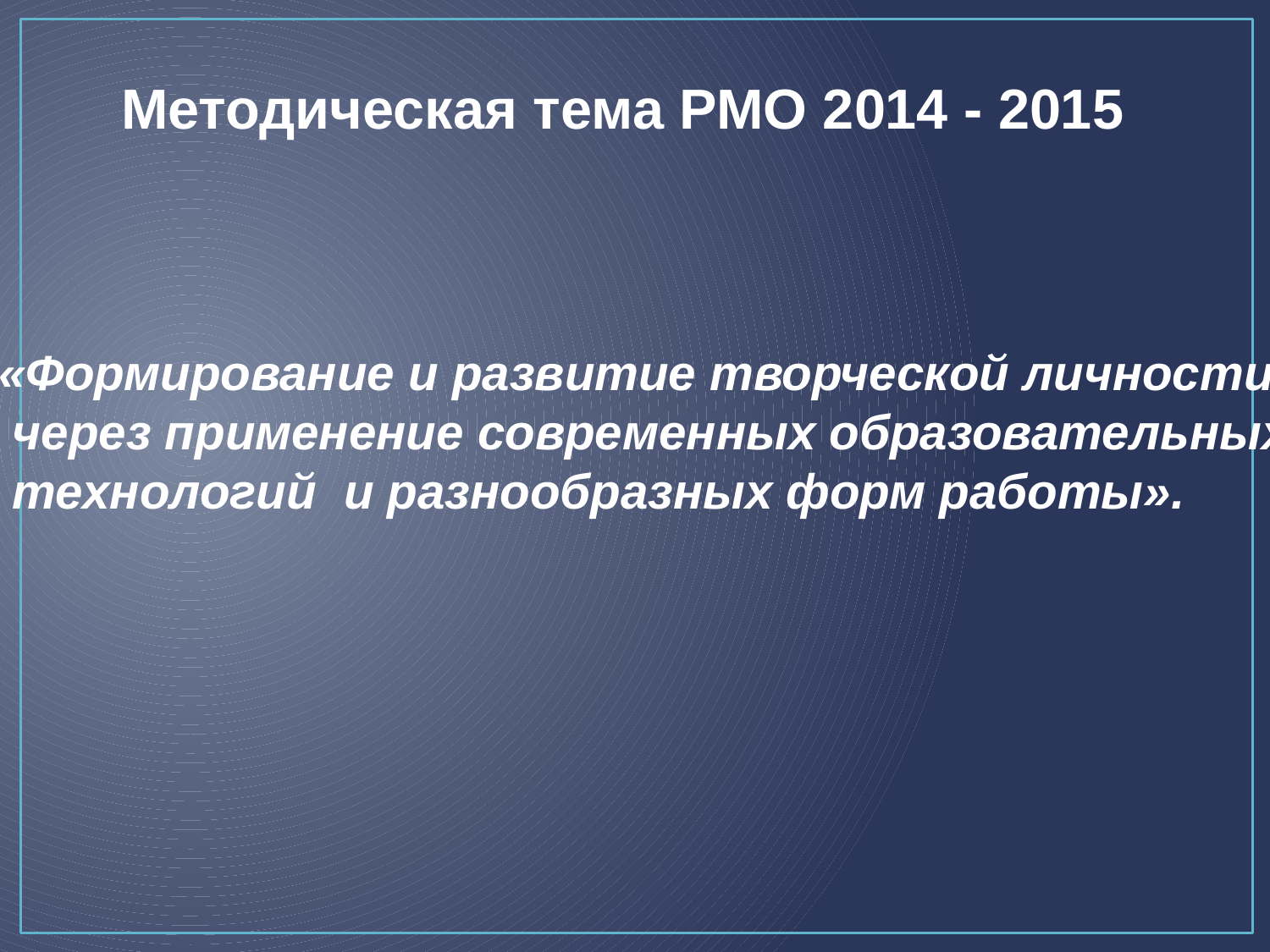

Методическая тема РМО 2014 - 2015
«Формирование и развитие творческой личности
 через применение современных образовательных
 технологий  и разнообразных форм работы».